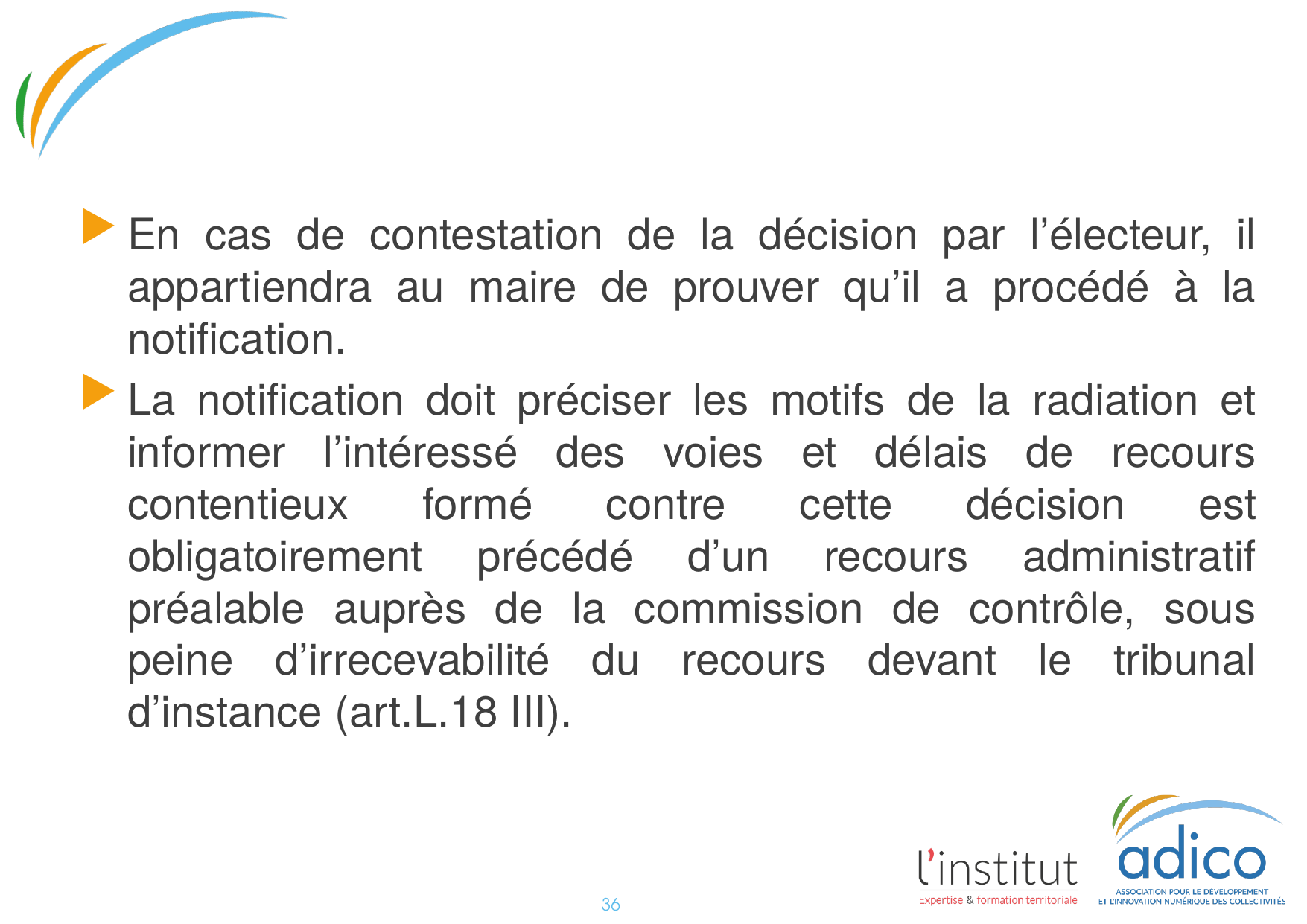

#

En cas de contestation de la décision par l’électeur, il appartiendra au maire de prouver qu’il a procédé à la notification.
La notification doit préciser les motifs de la radiation et informer l’intéressé des voies et délais de recours contentieux formé contre cette décision est obligatoirement précédé d’un recours administratif préalable auprès de la commission de contrôle, sous peine d’irrecevabilité du recours devant le tribunal d’instance (art.L.18 III).